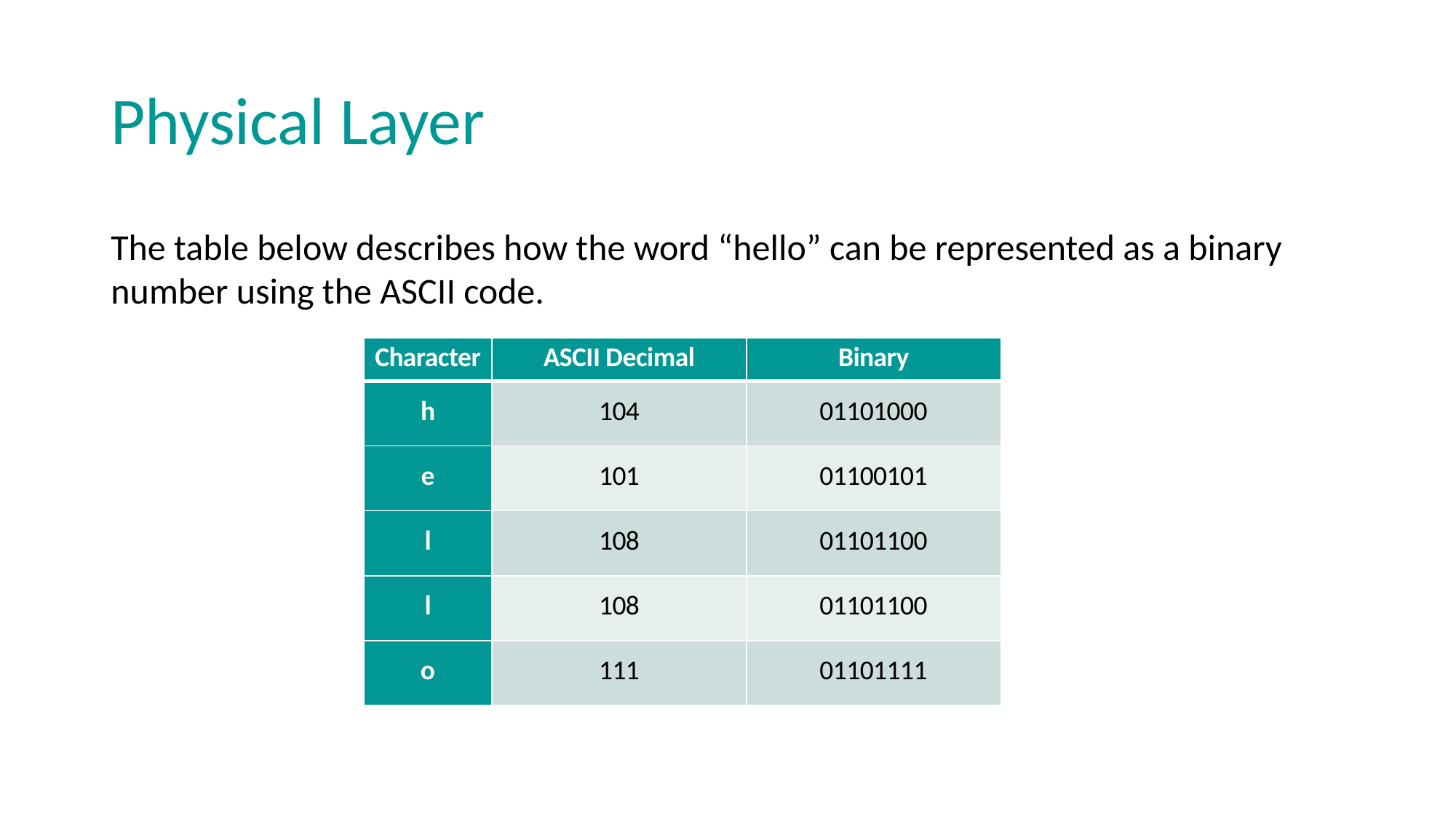

# Physical Layer
The table below describes how the word “hello” can be represented as a binary number using the ASCII code.
| Character | ASCII Decimal | Binary |
| --- | --- | --- |
| h | 104 | 01101000 |
| e | 101 | 01100101 |
| l | 108 | 01101100 |
| l | 108 | 01101100 |
| o | 111 | 01101111 |